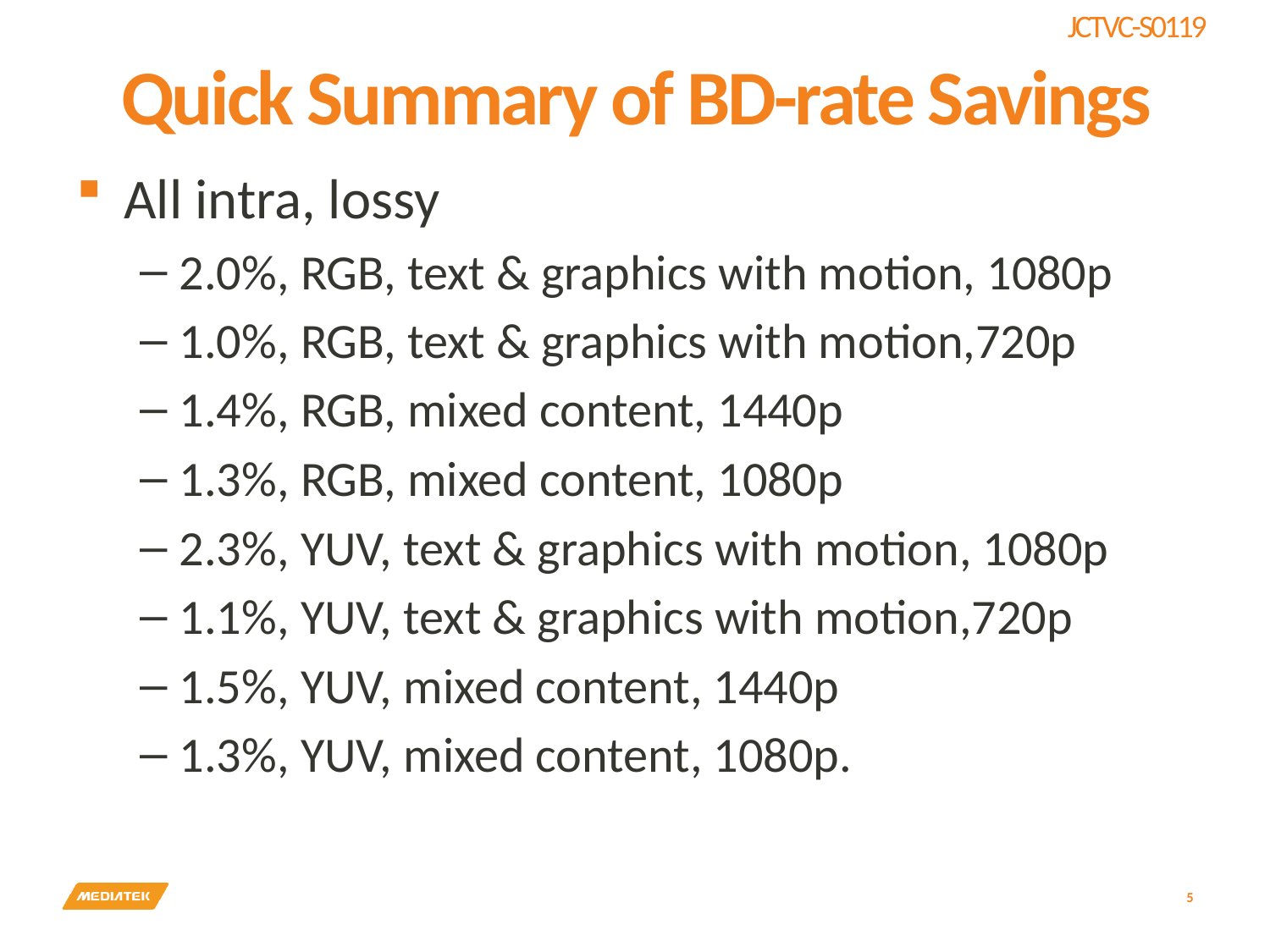

# Quick Summary of BD-rate Savings
All intra, lossy
2.0%, RGB, text & graphics with motion, 1080p
1.0%, RGB, text & graphics with motion,720p
1.4%, RGB, mixed content, 1440p
1.3%, RGB, mixed content, 1080p
2.3%, YUV, text & graphics with motion, 1080p
1.1%, YUV, text & graphics with motion,720p
1.5%, YUV, mixed content, 1440p
1.3%, YUV, mixed content, 1080p.

5